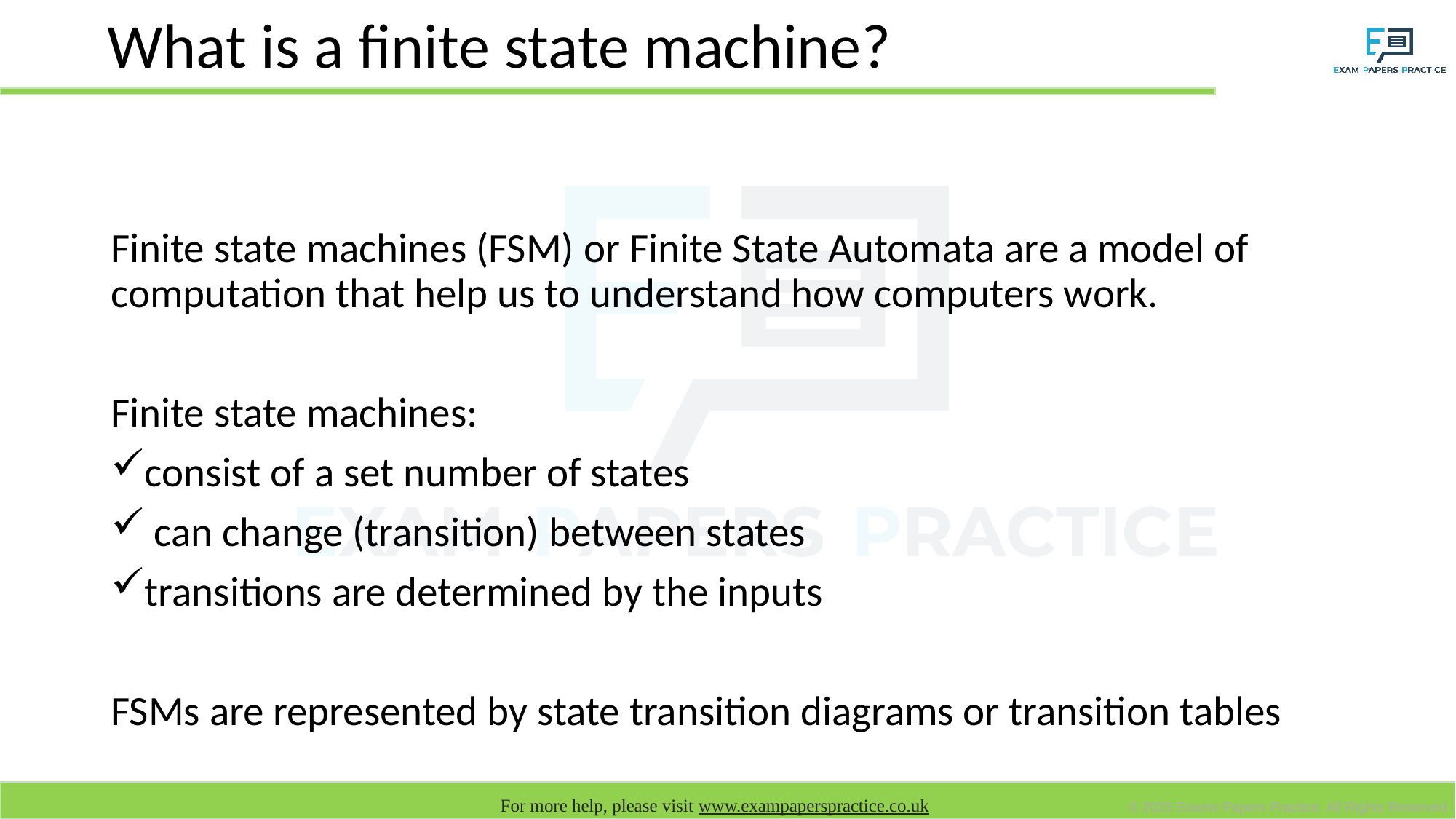

# What is a finite state machine?
Finite state machines (FSM) or Finite State Automata are a model of computation that help us to understand how computers work.

Finite state machines:
consist of a set number of states
 can change (transition) between states
transitions are determined by the inputs

FSMs are represented by state transition diagrams or transition tables